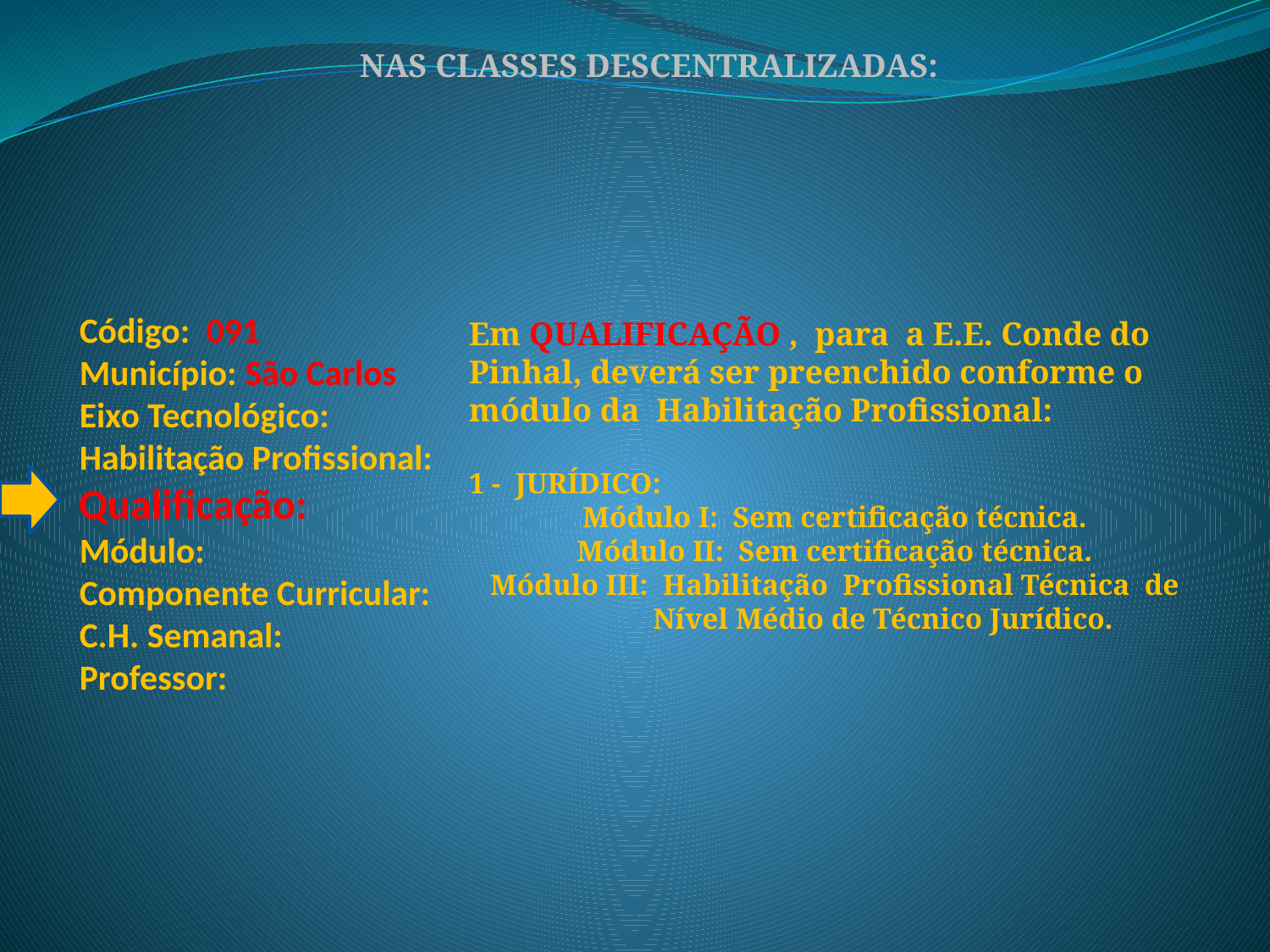

NAS CLASSES DESCENTRALIZADAS:
Em QUALIFICAÇÃO ,  para  a E.E. Conde do Pinhal, deverá ser preenchido conforme o módulo da  Habilitação Profissional:

1 -  JURÍDICO:
Módulo I:  Sem certificação técnica.
Módulo II:  Sem certificação técnica.
Módulo III:  Habilitação  Profissional Técnica  de
             Nível Médio de Técnico Jurídico.

# Código:  091 Município: São Carlos Eixo Tecnológico: Habilitação Profissional: Qualificação: Módulo: Componente Curricular: C.H. Semanal: Professor: